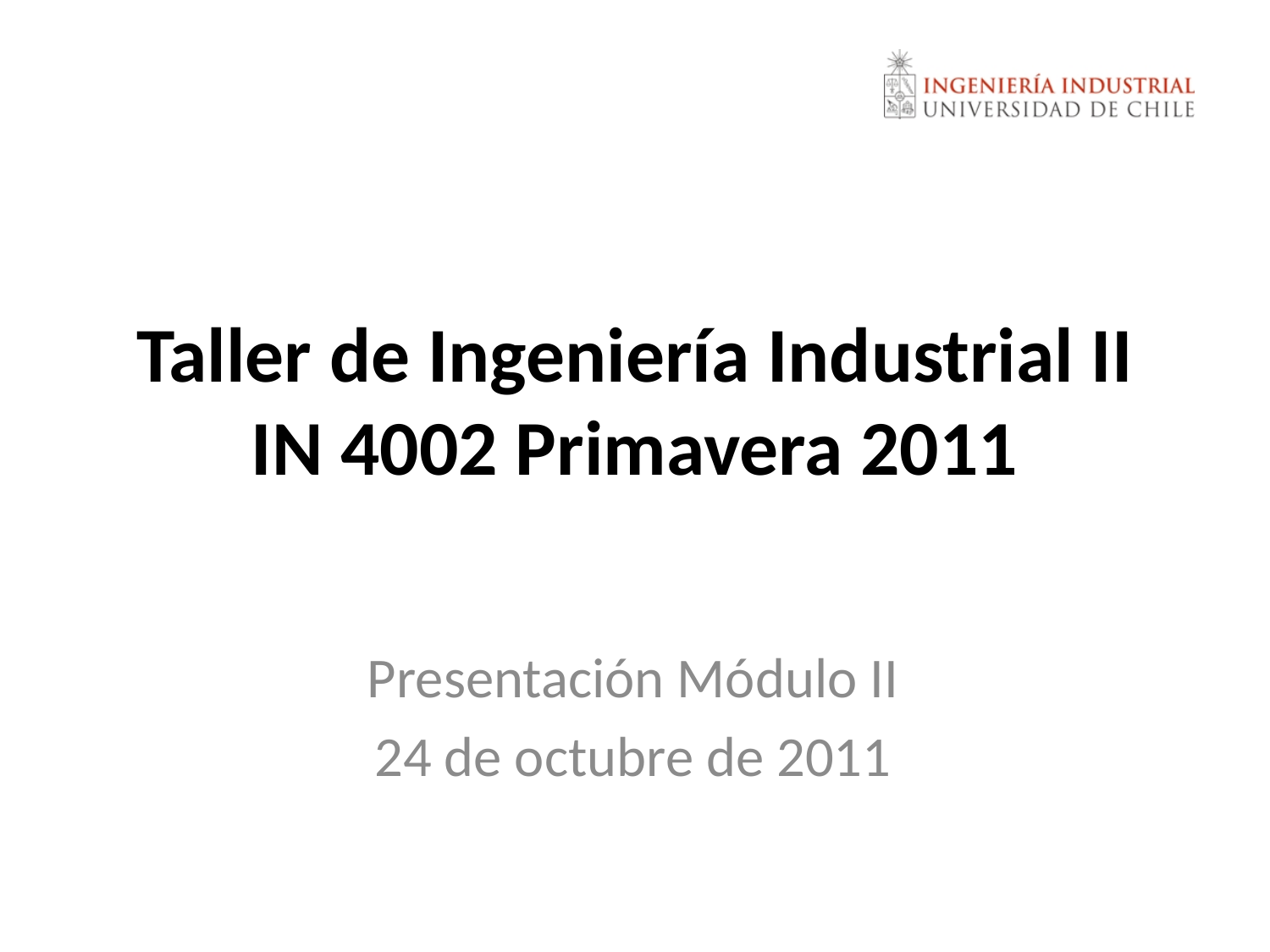

# Taller de Ingeniería Industrial II IN 4002 Primavera 2011
Presentación Módulo II
24 de octubre de 2011